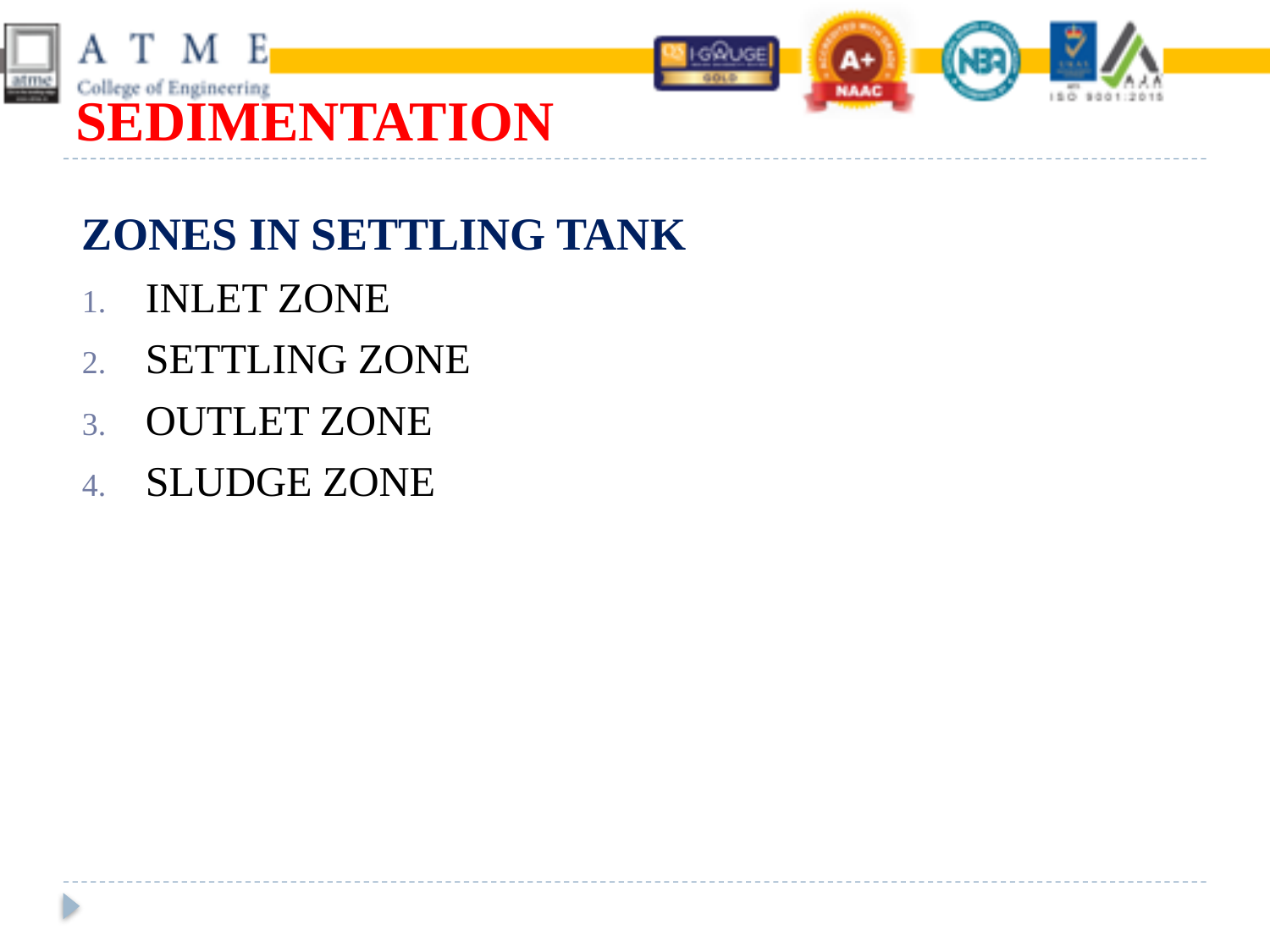

# SEDIMENTATION
ZONES IN SETTLING TANK
INLET ZONE
SETTLING ZONE
OUTLET ZONE
SLUDGE ZONE